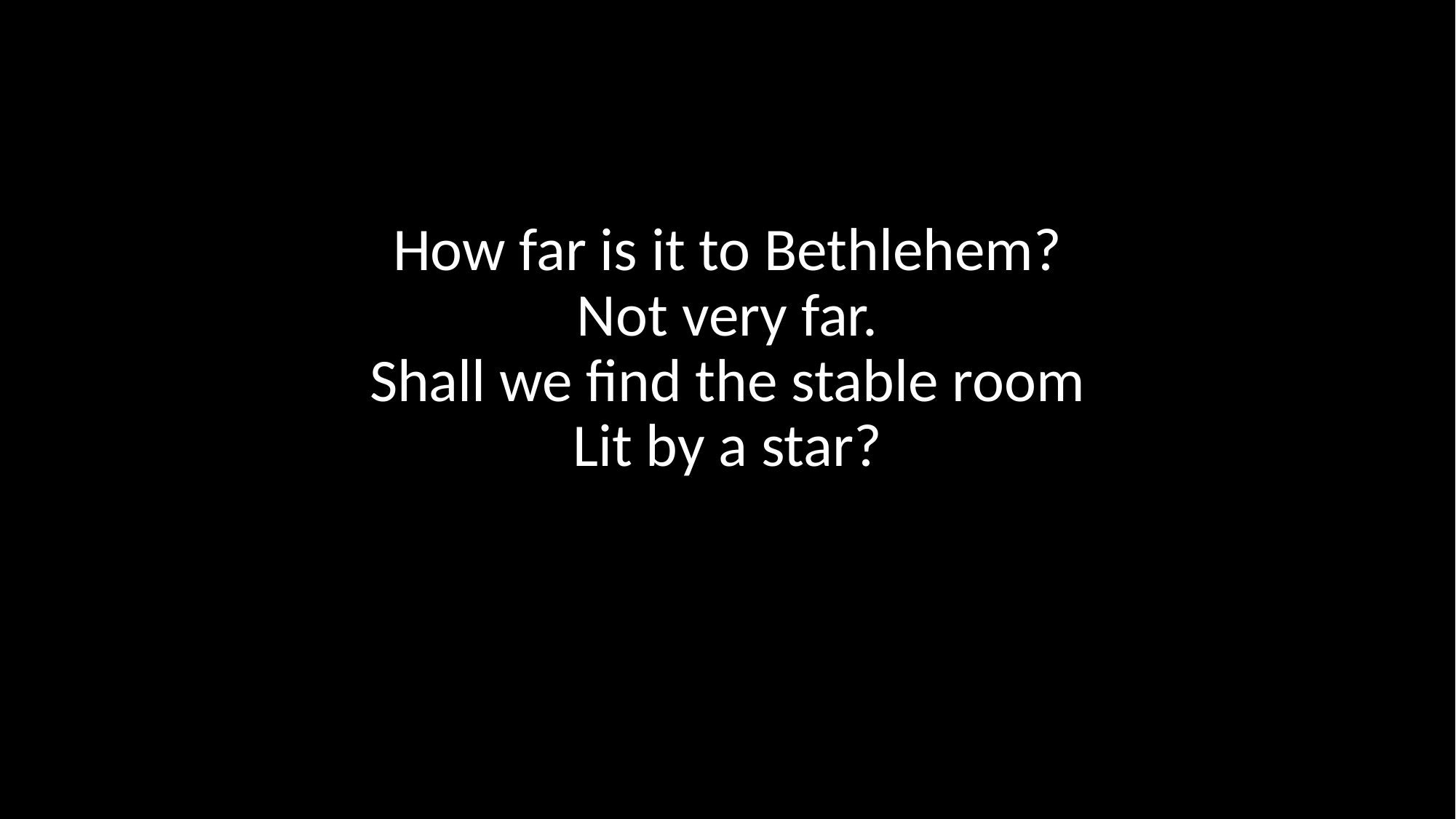

How far is it to Bethlehem?
Not very far.
Shall we find the stable room
Lit by a star?